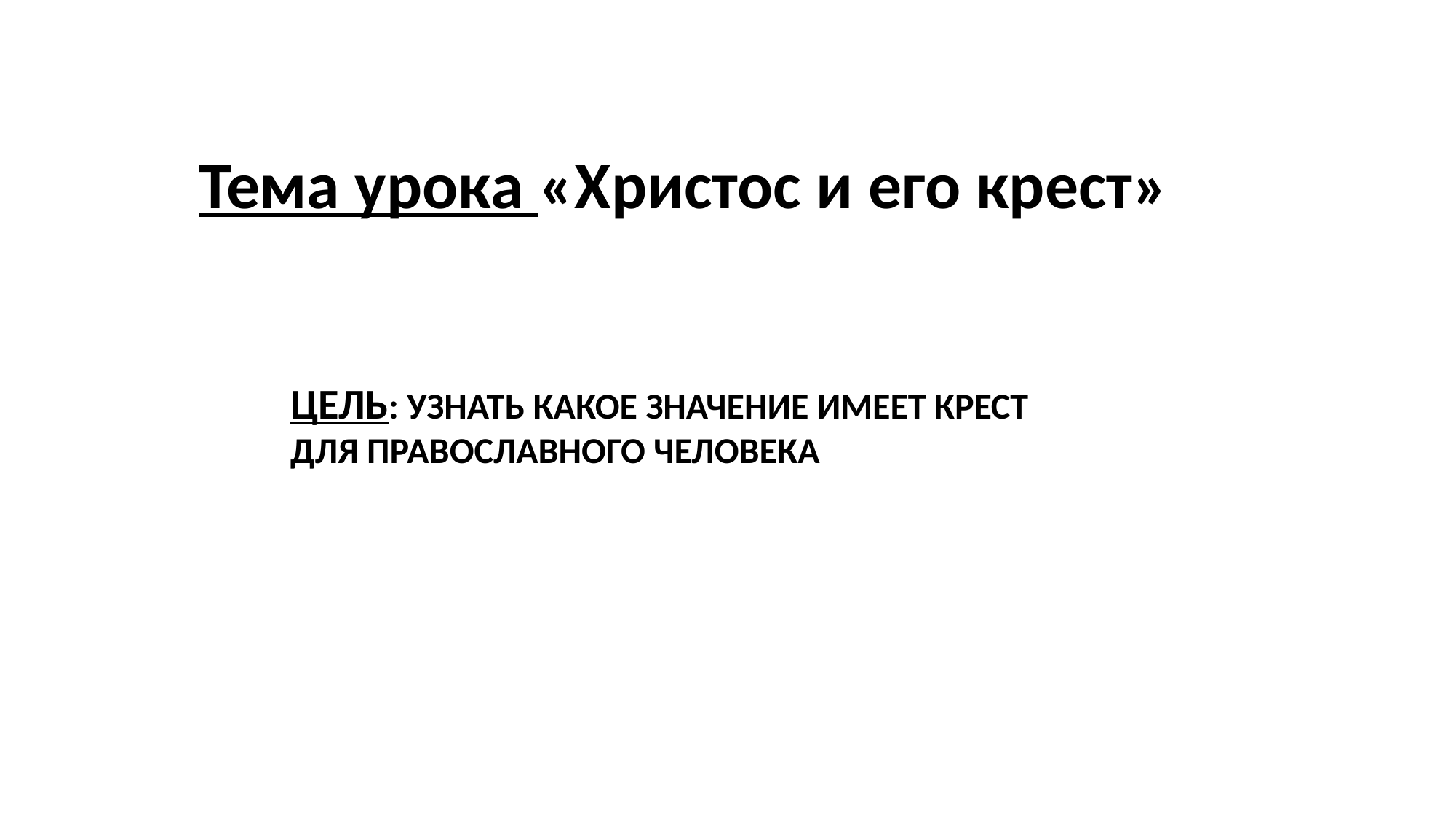

Тема урока «Христос и его крест»
ЦЕЛЬ: УЗНАТЬ КАКОЕ ЗНАЧЕНИЕ ИМЕЕТ КРЕСТ
ДЛЯ ПРАВОСЛАВНОГО ЧЕЛОВЕКА